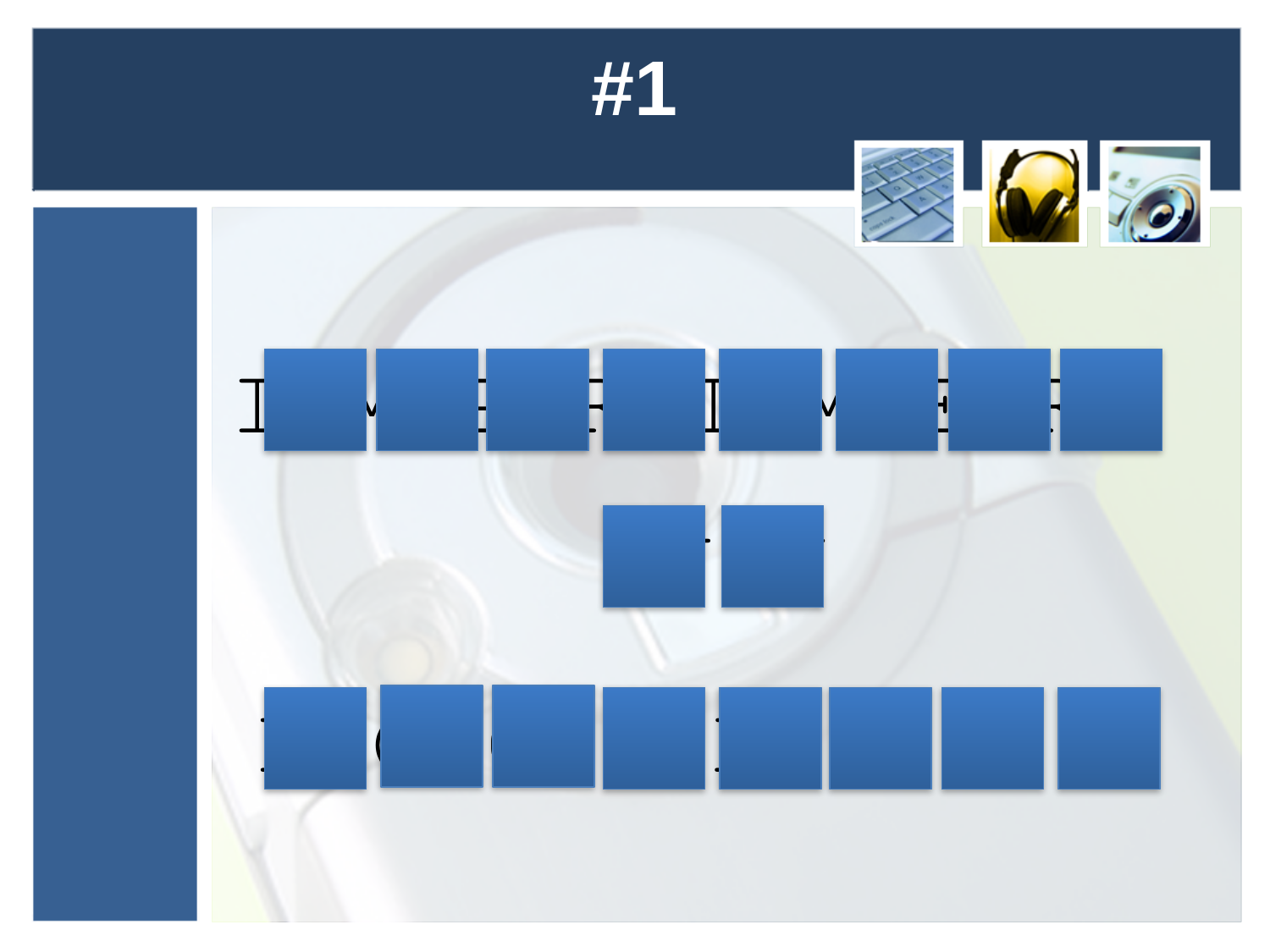

# #1
I M P R I M E R    U N
D O C U M E N T